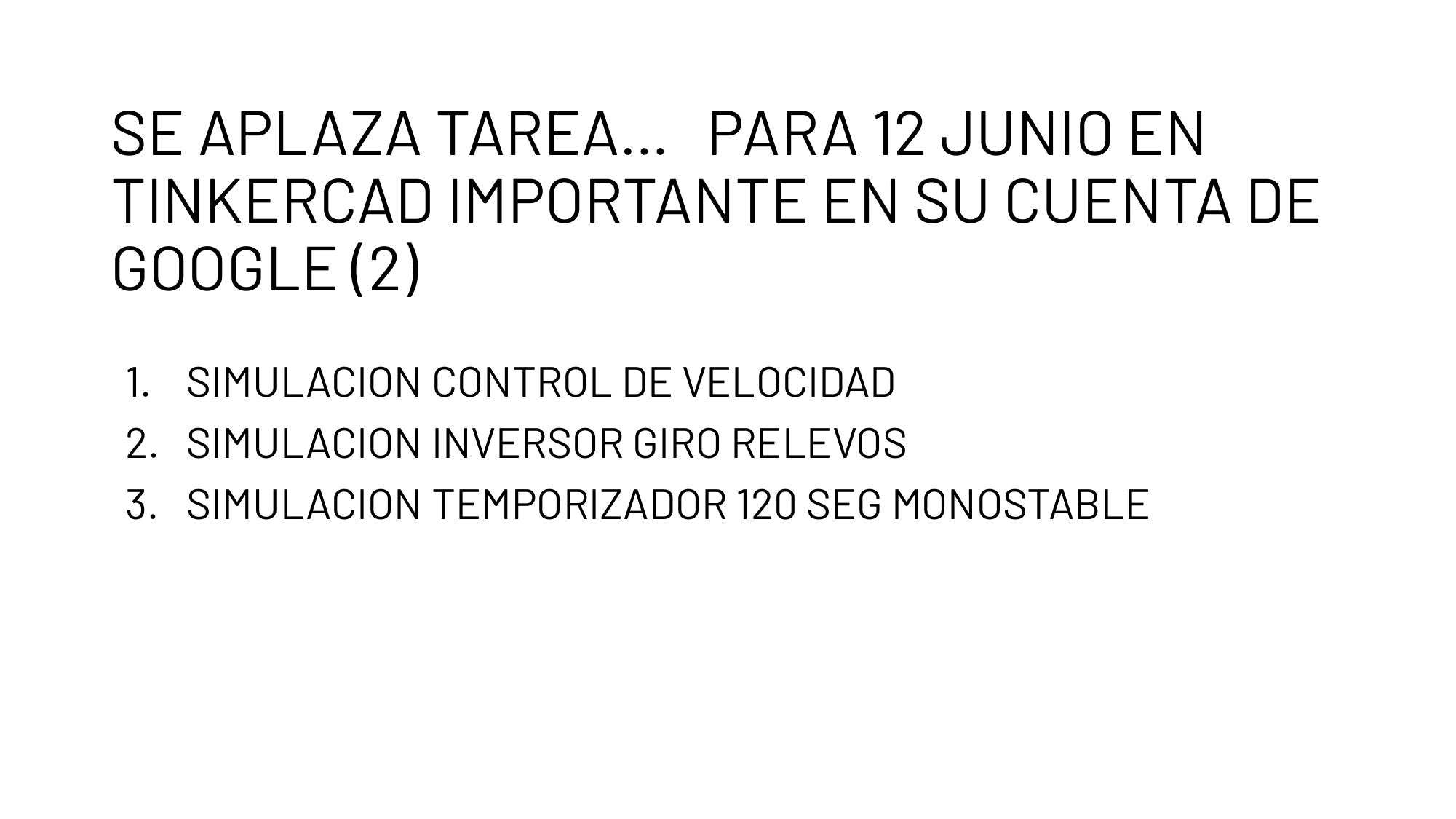

# SE APLAZA TAREA…   PARA 12 JUNIO EN TINKERCAD IMPORTANTE EN SU CUENTA DE GOOGLE (2)
SIMULACION CONTROL DE VELOCIDAD
SIMULACION INVERSOR GIRO RELEVOS
SIMULACION TEMPORIZADOR 120 SEG MONOSTABLE